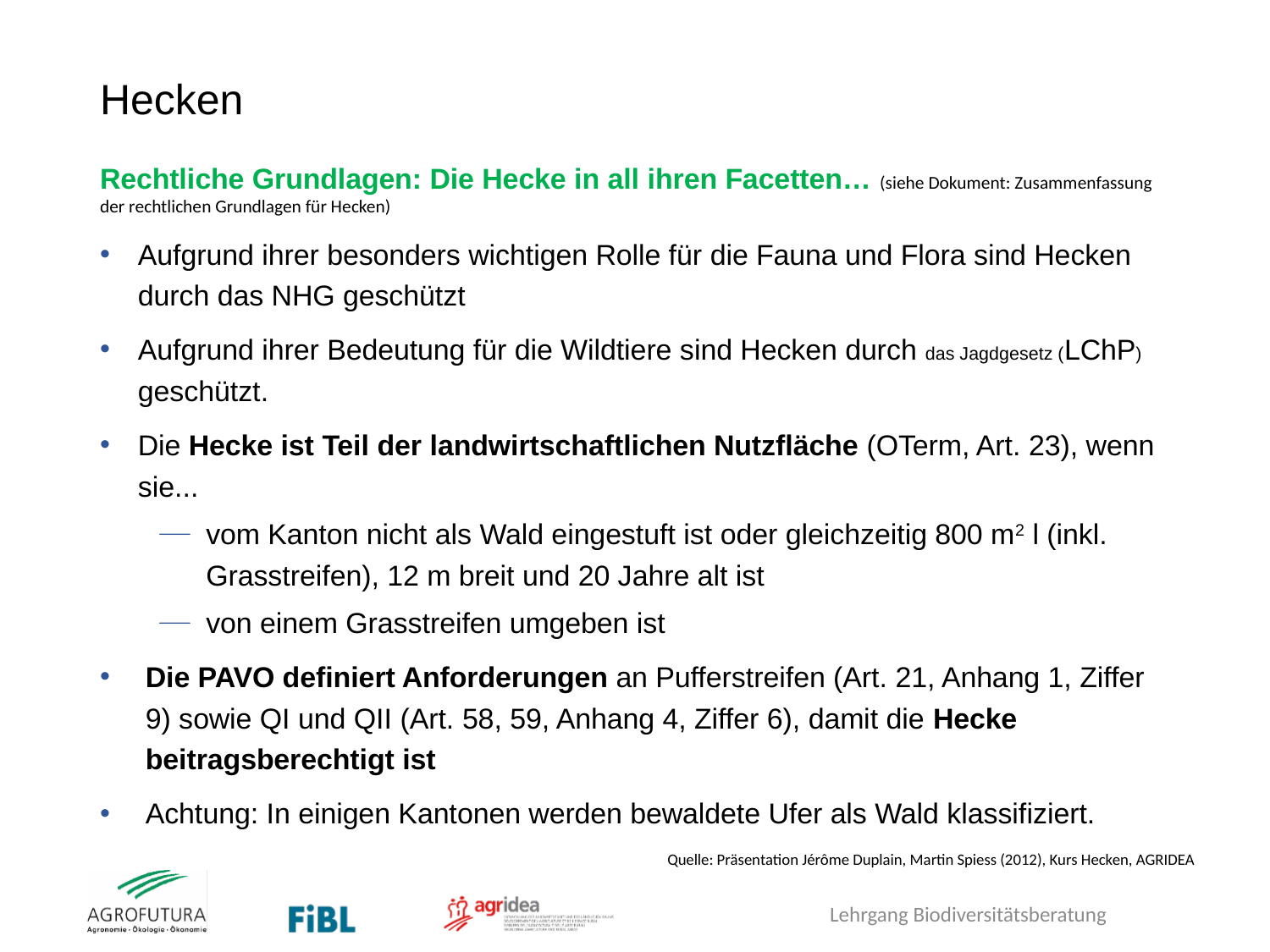

# Hecken
Rechtliche Grundlagen: Die Hecke in all ihren Facetten… (siehe Dokument: Zusammenfassung der rechtlichen Grundlagen für Hecken)
Aufgrund ihrer besonders wichtigen Rolle für die Fauna und Flora sind Hecken durch das NHG geschützt
Aufgrund ihrer Bedeutung für die Wildtiere sind Hecken durch das Jagdgesetz (LChP) geschützt.
Die Hecke ist Teil der landwirtschaftlichen Nutzfläche (OTerm, Art. 23), wenn sie...
vom Kanton nicht als Wald eingestuft ist oder gleichzeitig 800 m2 l (inkl. Grasstreifen), 12 m breit und 20 Jahre alt ist
von einem Grasstreifen umgeben ist
Die PAVO definiert Anforderungen an Pufferstreifen (Art. 21, Anhang 1, Ziffer 9) sowie QI und QII (Art. 58, 59, Anhang 4, Ziffer 6), damit die Hecke beitragsberechtigt ist
Achtung: In einigen Kantonen werden bewaldete Ufer als Wald klassifiziert.

Quelle: Präsentation Jérôme Duplain, Martin Spiess (2012), Kurs Hecken, AGRIDEA
Lehrgang Biodiversitätsberatung